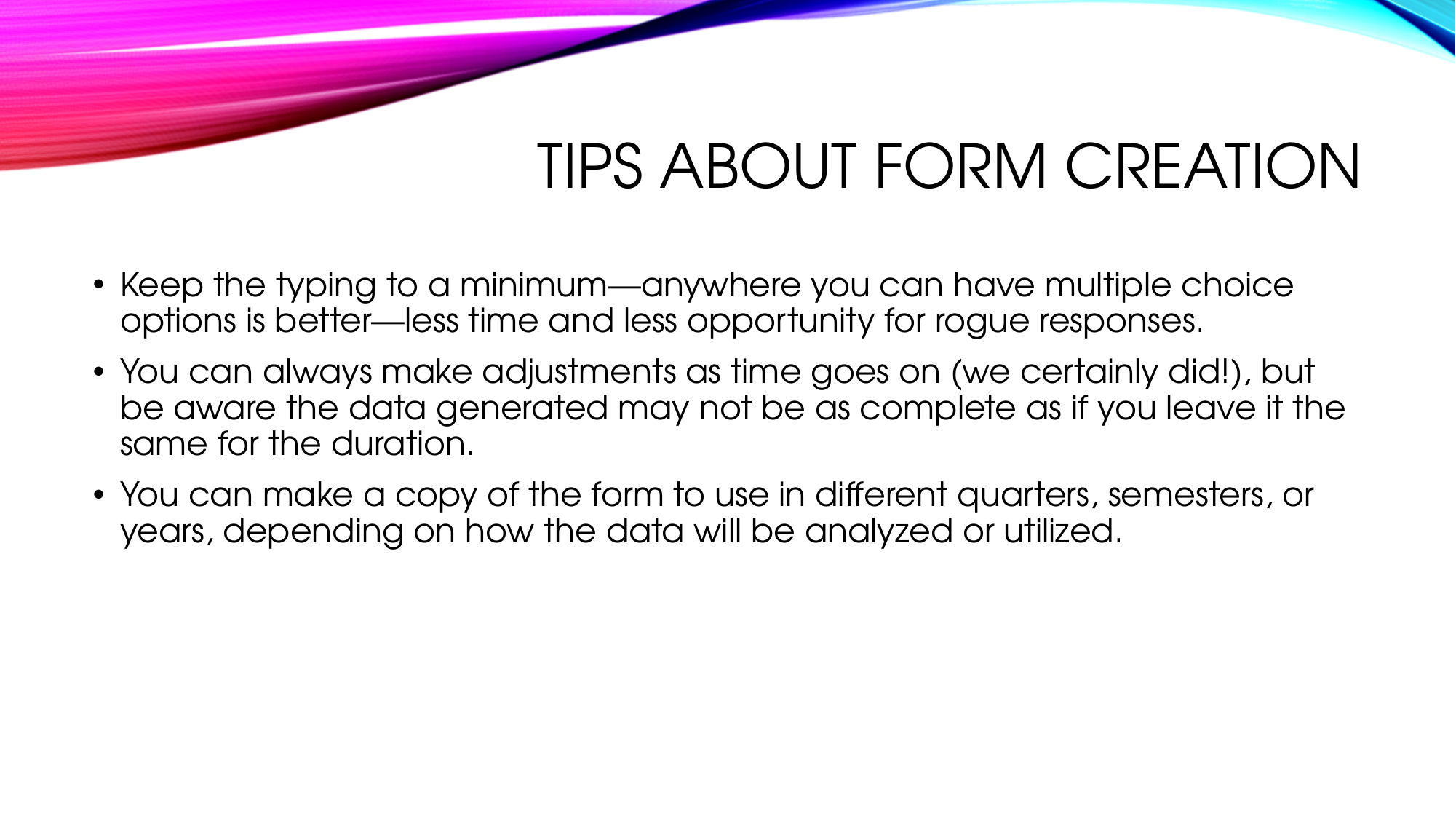

# Tips about Form Creation
Keep the typing to a minimum—anywhere you can have multiple choice options is better—less time and less opportunity for rogue responses.
You can always make adjustments as time goes on (we certainly did!), but be aware the data generated may not be as complete as if you leave it the same for the duration.
You can make a copy of the form to use in different quarters, semesters, or years, depending on how the data will be analyzed or utilized.